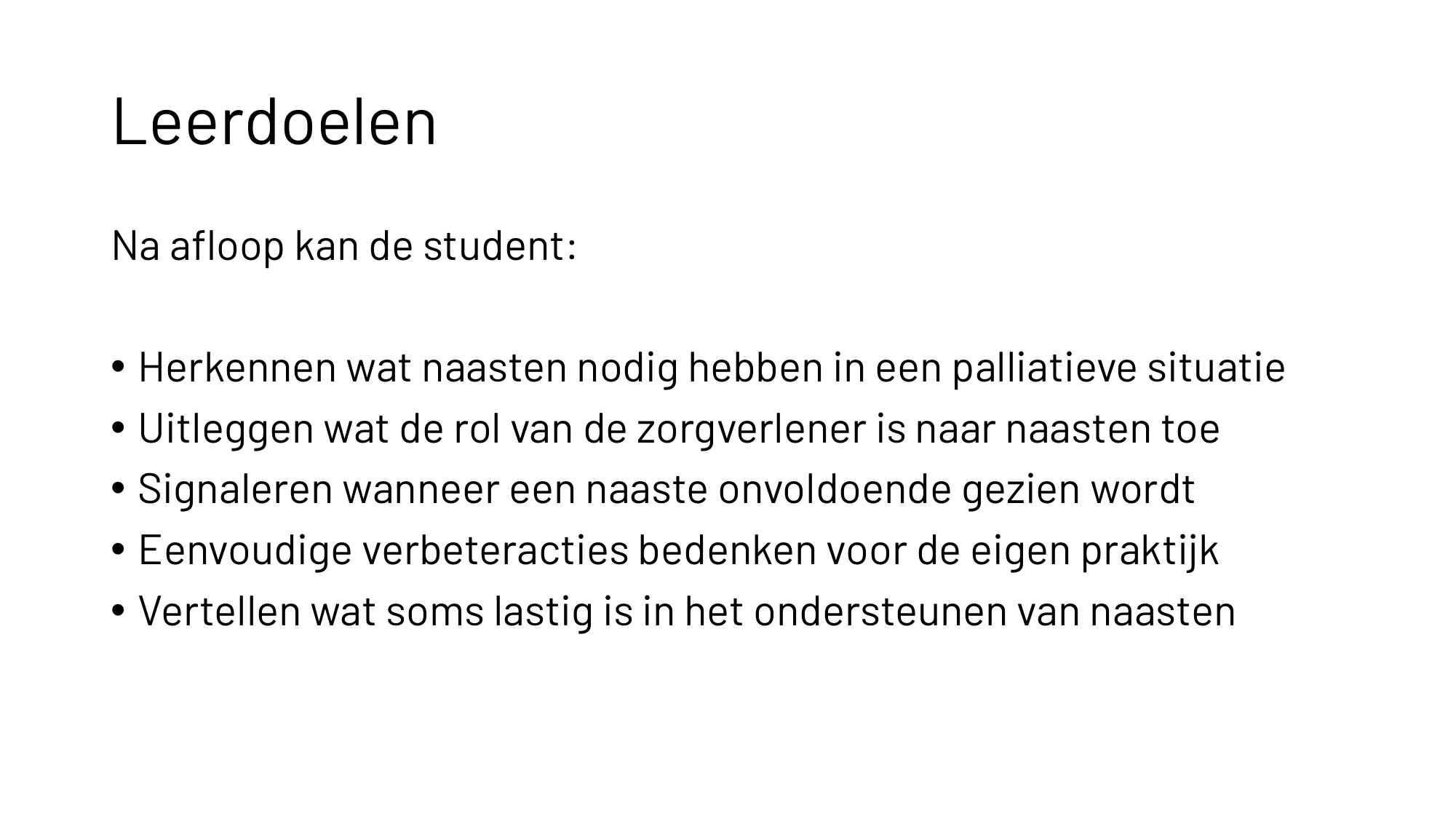

# Leerdoelen
Na afloop kan de student:

Herkennen wat naasten nodig hebben in een palliatieve situatie
Uitleggen wat de rol van de zorgverlener is naar naasten toe
Signaleren wanneer een naaste onvoldoende gezien wordt
Eenvoudige verbeteracties bedenken voor de eigen praktijk
Vertellen wat soms lastig is in het ondersteunen van naasten